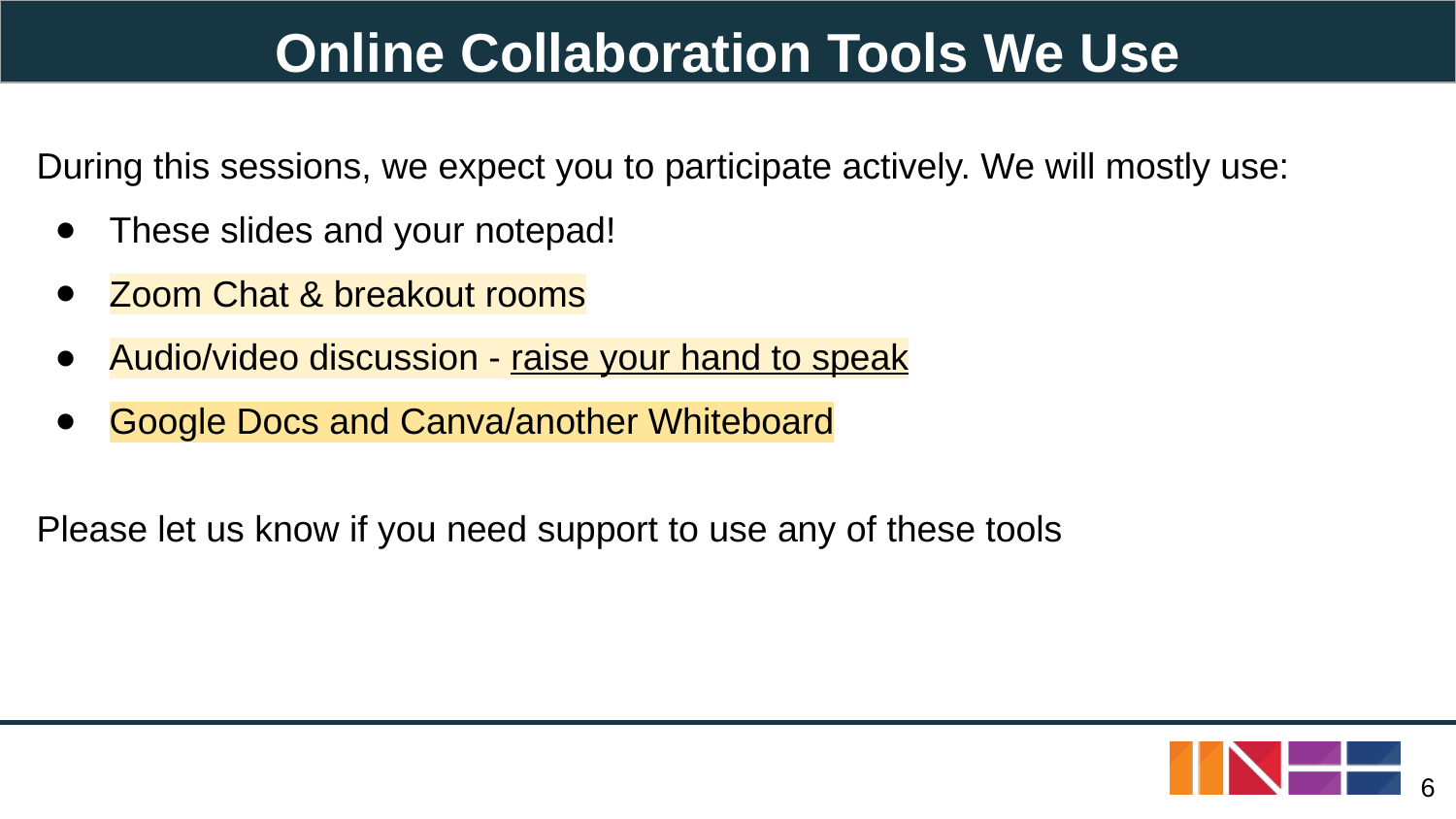

Online Collaboration Tools We Use
During this sessions, we expect you to participate actively. We will mostly use:
These slides and your notepad!
Zoom Chat & breakout rooms
Audio/video discussion - raise your hand to speak
Google Docs and Canva/another Whiteboard

Please let us know if you need support to use any of these tools
6